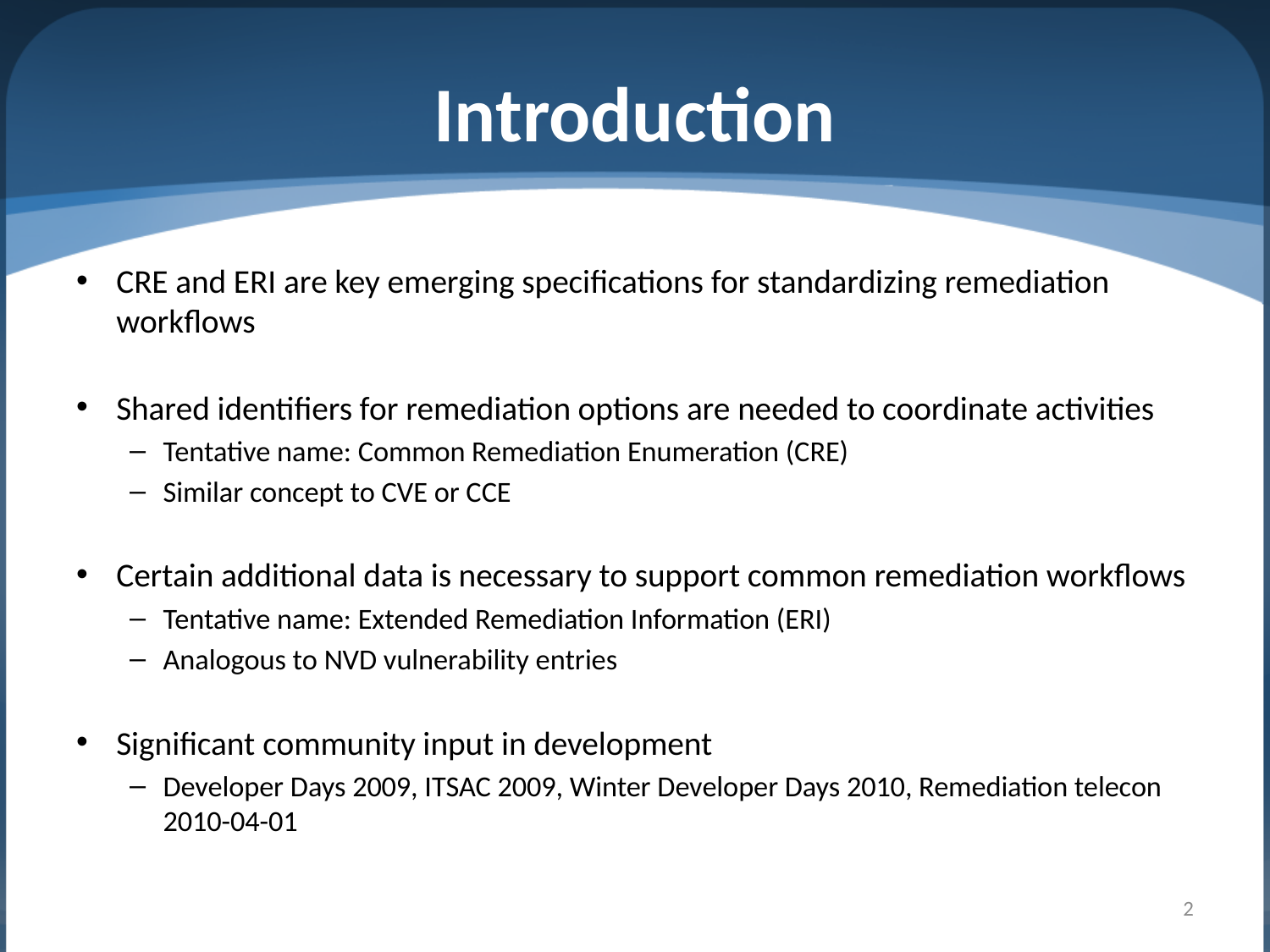

# Introduction
CRE and ERI are key emerging specifications for standardizing remediation workflows

Shared identifiers for remediation options are needed to coordinate activities
Tentative name: Common Remediation Enumeration (CRE)
Similar concept to CVE or CCE

Certain additional data is necessary to support common remediation workflows
Tentative name: Extended Remediation Information (ERI)
Analogous to NVD vulnerability entries

Significant community input in development
Developer Days 2009, ITSAC 2009, Winter Developer Days 2010, Remediation telecon 2010-04-01
2